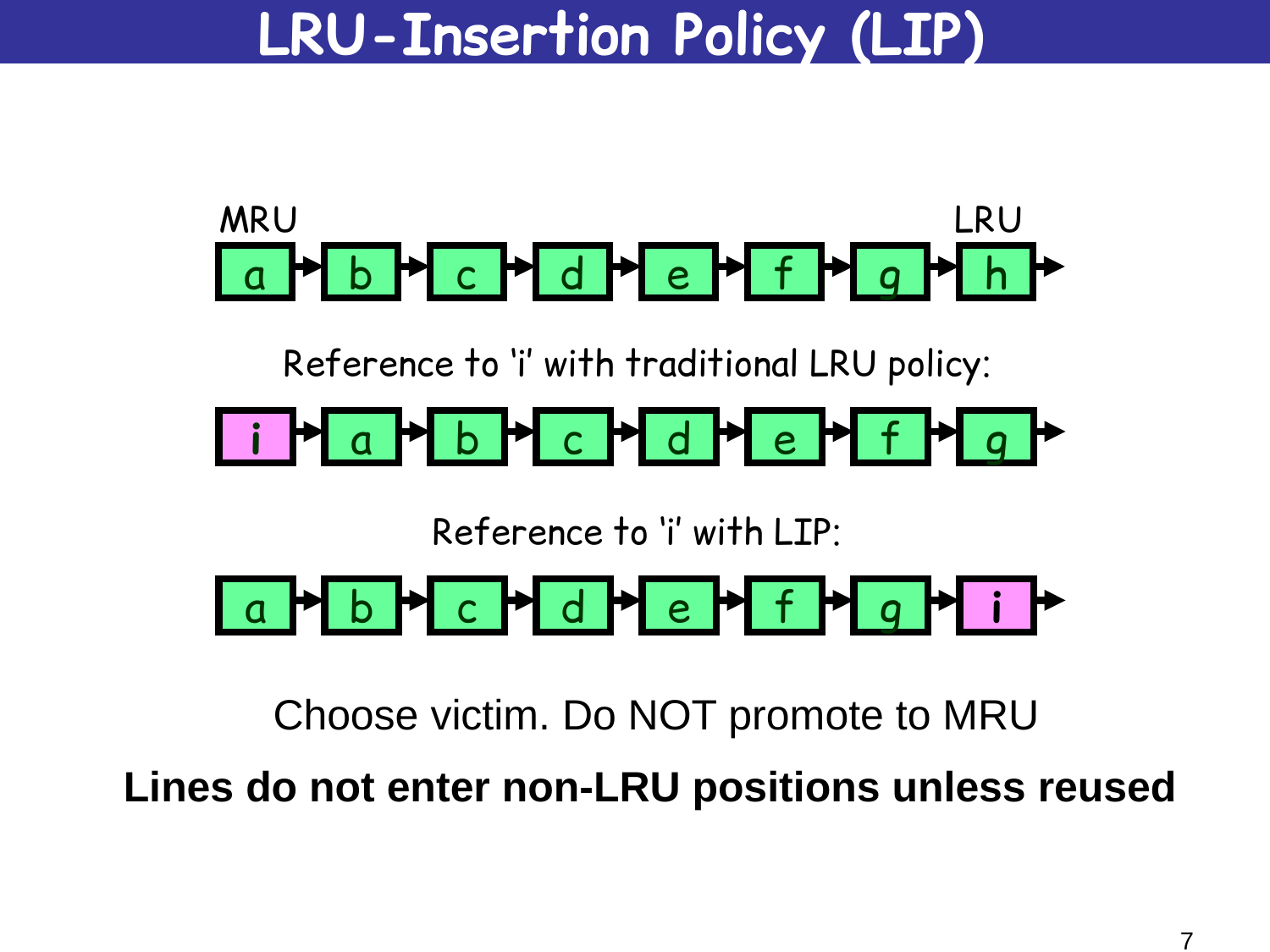

# LRU-Insertion Policy (LIP)

MRU
LRU
a
b
c
d
e
f
g
h

Reference to ‘i’ with traditional LRU policy:
i
a
b
c
d
e
f
g

Reference to ‘i’ with LIP:
a
b
c
d
e
f
g
i

Choose victim. Do NOT promote to MRU
Lines do not enter non-LRU positions unless reused
7